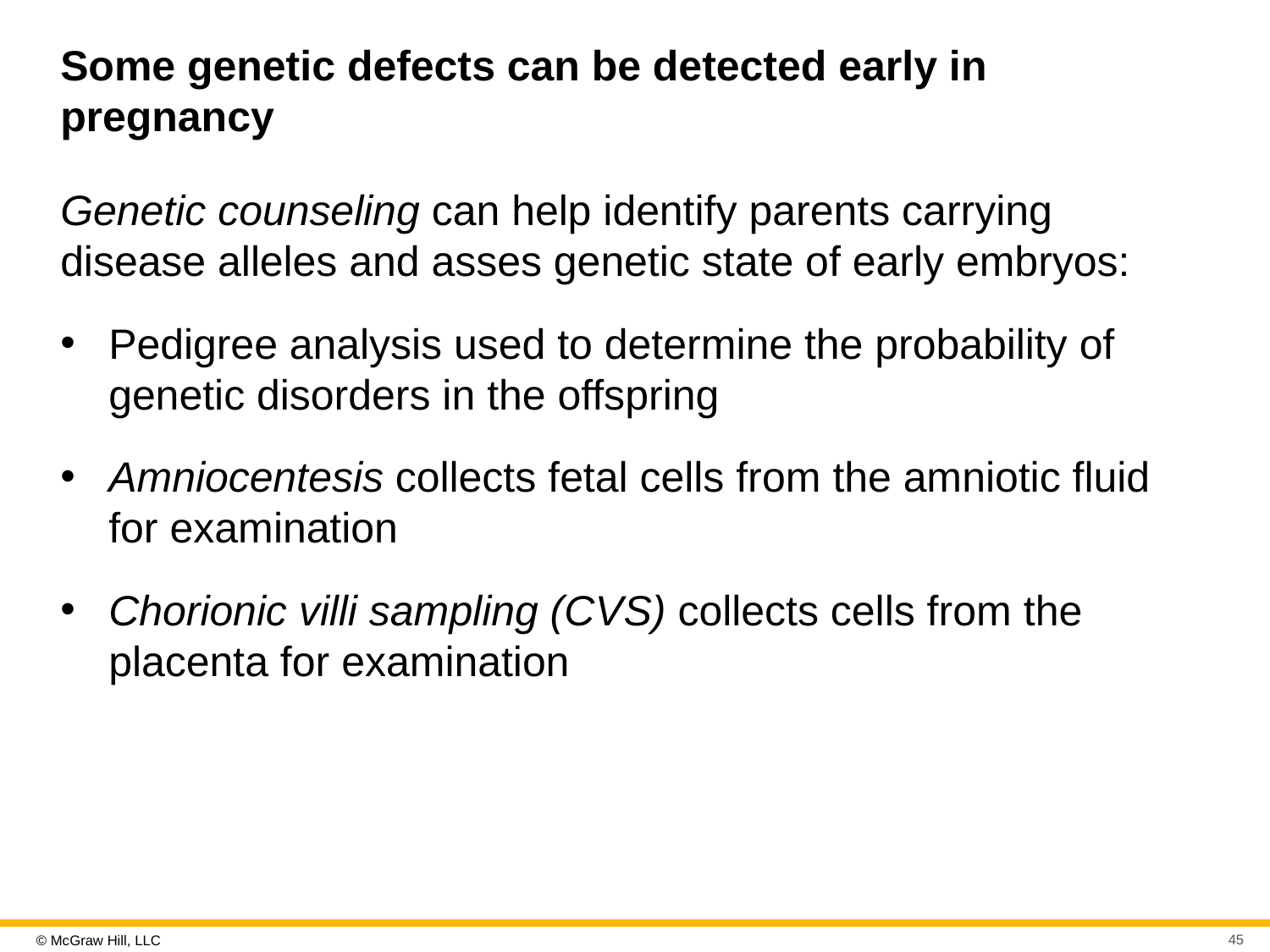

# Some genetic defects can be detected early in pregnancy
Genetic counseling can help identify parents carrying disease alleles and asses genetic state of early embryos:
Pedigree analysis used to determine the probability of genetic disorders in the offspring
Amniocentesis collects fetal cells from the amniotic fluid for examination
Chorionic villi sampling (C V S) collects cells from the placenta for examination
45